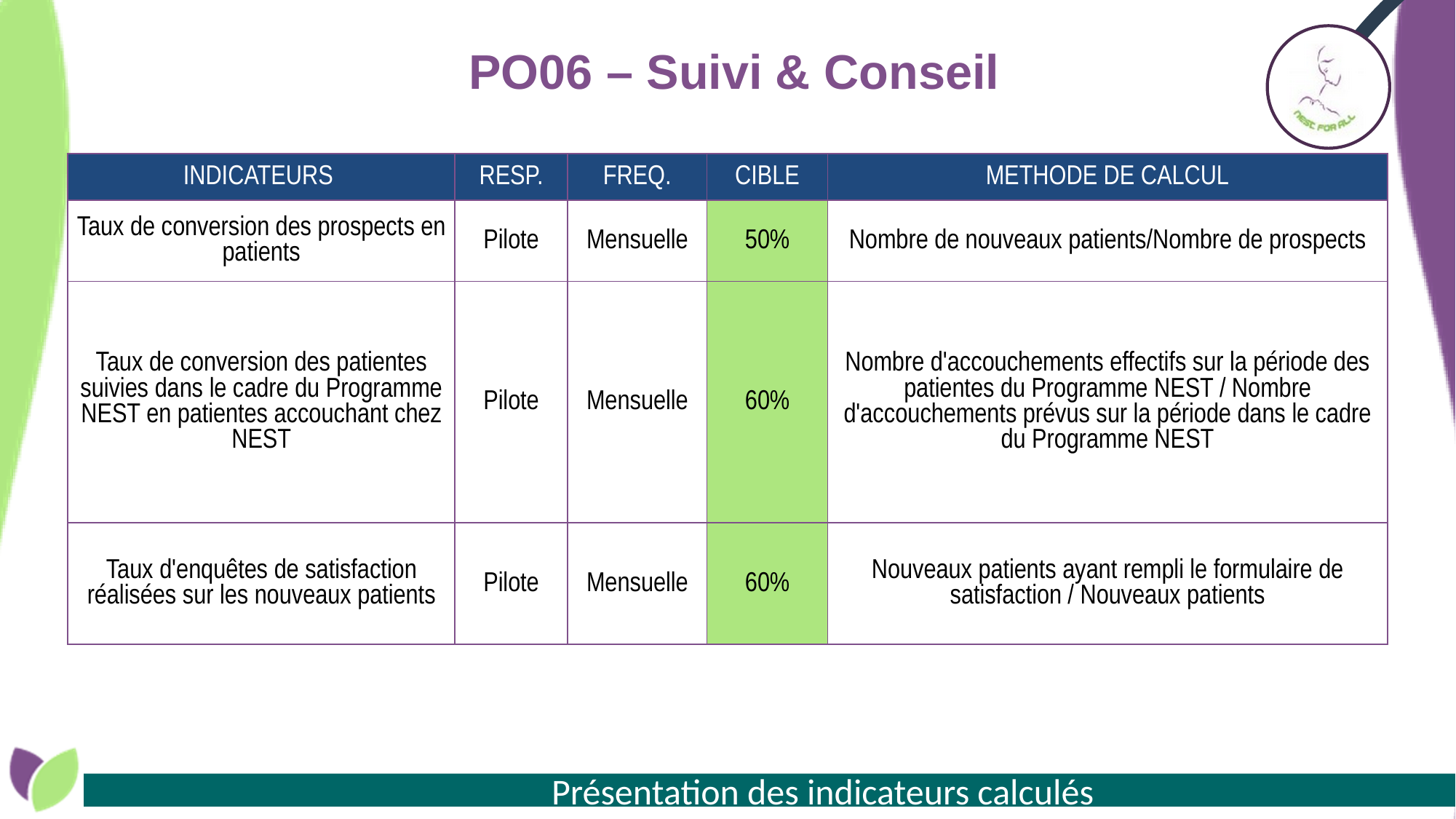

# PO06 – Suivi & Conseil
| INDICATEURS | RESP. | FREQ. | CIBLE | METHODE DE CALCUL |
| --- | --- | --- | --- | --- |
| Taux de conversion des prospects en patients | Pilote | Mensuelle | 50% | Nombre de nouveaux patients/Nombre de prospects |
| Taux de conversion des patientes suivies dans le cadre du Programme NEST en patientes accouchant chez NEST | Pilote | Mensuelle | 60% | Nombre d'accouchements effectifs sur la période des patientes du Programme NEST / Nombre d'accouchements prévus sur la période dans le cadre du Programme NEST |
| Taux d'enquêtes de satisfaction réalisées sur les nouveaux patients | Pilote | Mensuelle | 60% | Nouveaux patients ayant rempli le formulaire de satisfaction / Nouveaux patients |
 Présentation des indicateurs calculés